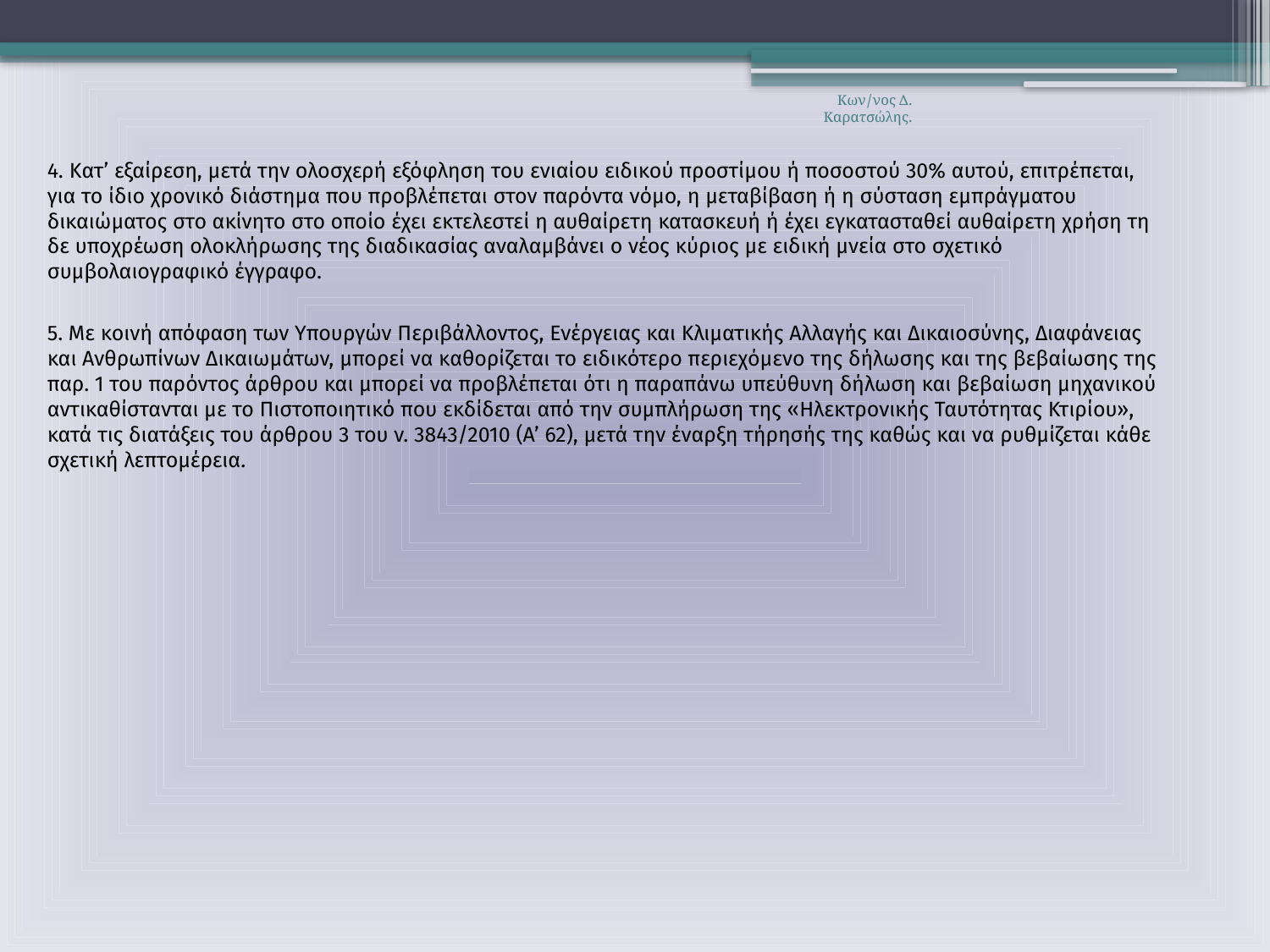

Κων/νος Δ. Καρατσώλης.

4. Kατ’ εξαίρεση, μετά την ολοσχερή εξόφληση του ενιαίου ειδικού προστίμου ή ποσοστού 30% αυτού, επιτρέπεται, για το ίδιο χρονικό διάστημα που προβλέπεται στον παρόντα νόμο, η μεταβίβαση ή η σύσταση εμπράγματου δικαιώματος στο ακίνητο στο οποίο έχει εκτελεστεί η αυθαίρετη κατασκευή ή έχει εγκατασταθεί αυθαίρετη χρήση τη δε υποχρέωση ολοκλήρωσης της διαδικασίας αναλαμβάνει ο νέος κύριος με ειδική μνεία στο σχετικό συμβολαιογραφικό έγγραφο.

5. Με κοινή απόφαση των Υπουργών Περιβάλλοντος, Ενέργειας και Κλιματικής Αλλαγής και Δικαιοσύνης, Διαφάνειας και Ανθρωπίνων Δικαιωμάτων, μπορεί να καθορίζεται το ειδικότερο περιεχόμενο της δήλωσης και της βεβαίωσης της παρ. 1 του παρόντος άρθρου και μπορεί να προβλέπεται ότι η παραπάνω υπεύθυνη δήλωση και βεβαίωση μηχανικού αντικαθίστανται με το Πιστοποιητικό που εκδίδεται από την συμπλήρωση της «Ηλεκτρονικής Ταυτότητας Κτιρίου», κατά τις διατάξεις του άρθρου 3 του ν. 3843/2010 (Α’ 62), μετά την έναρξη τήρησής της καθώς και να ρυθμίζεται κάθε σχετική λεπτομέρεια.